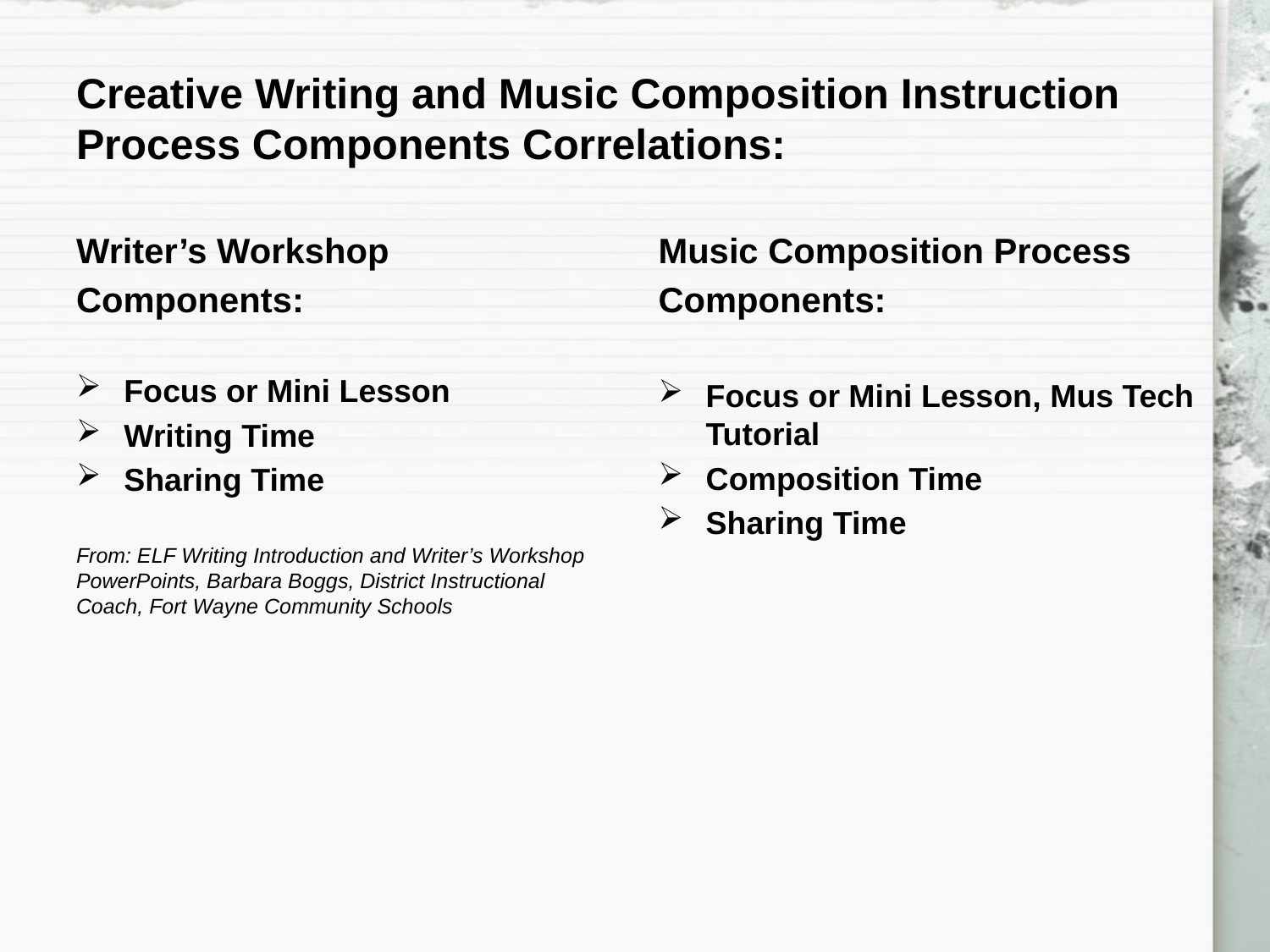

# Creative Writing and Music Composition Instruction Process Components Correlations:

Writer’s Workshop
Components:

Focus or Mini Lesson
Writing Time
Sharing Time

From: ELF Writing Introduction and Writer’s Workshop
PowerPoints, Barbara Boggs, District Instructional
Coach, Fort Wayne Community Schools

Music Composition Process
Components:

Focus or Mini Lesson, Mus Tech Tutorial
Composition Time
Sharing Time